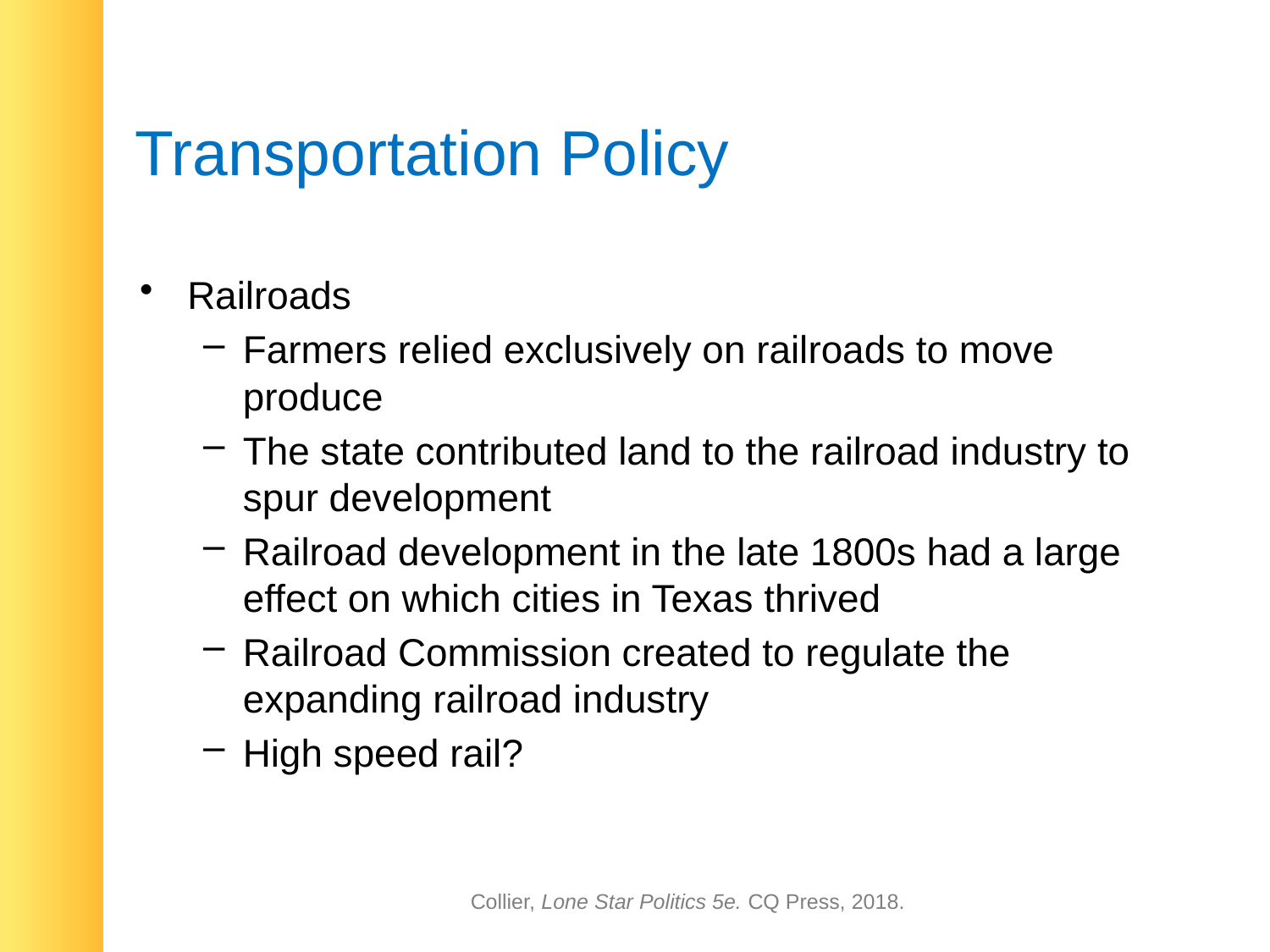

# Transportation Policy
Railroads
Farmers relied exclusively on railroads to move produce
The state contributed land to the railroad industry to spur development
Railroad development in the late 1800s had a large effect on which cities in Texas thrived
Railroad Commission created to regulate the expanding railroad industry
High speed rail?

Collier, Lone Star Politics 5e. CQ Press, 2018.